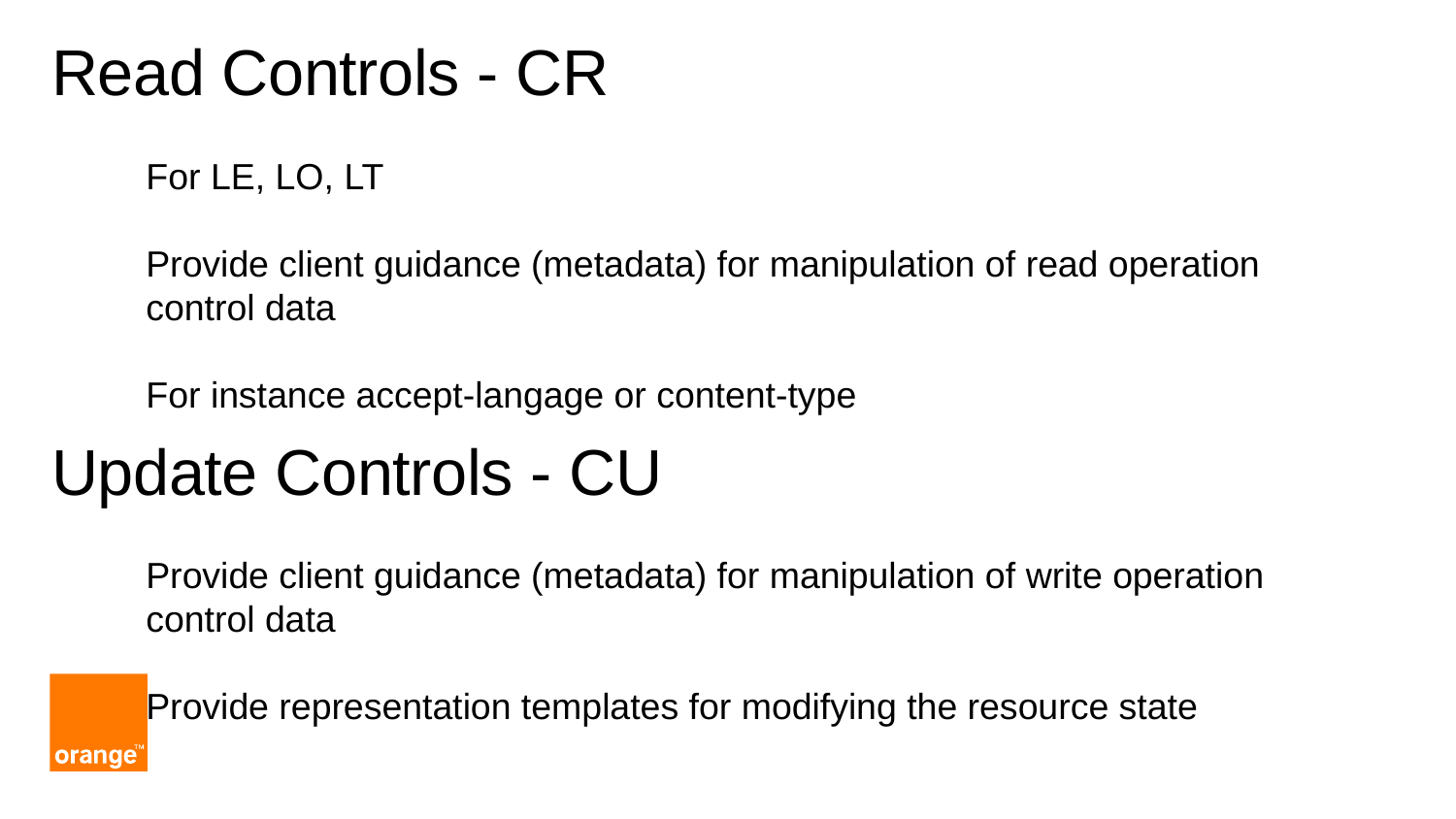

# Read Controls - CR
For LE, LO, LT

Provide client guidance (metadata) for manipulation of read operation control data

For instance accept-langage or content-type
Update Controls - CU
Provide client guidance (metadata) for manipulation of write operation control data

Provide representation templates for modifying the resource state